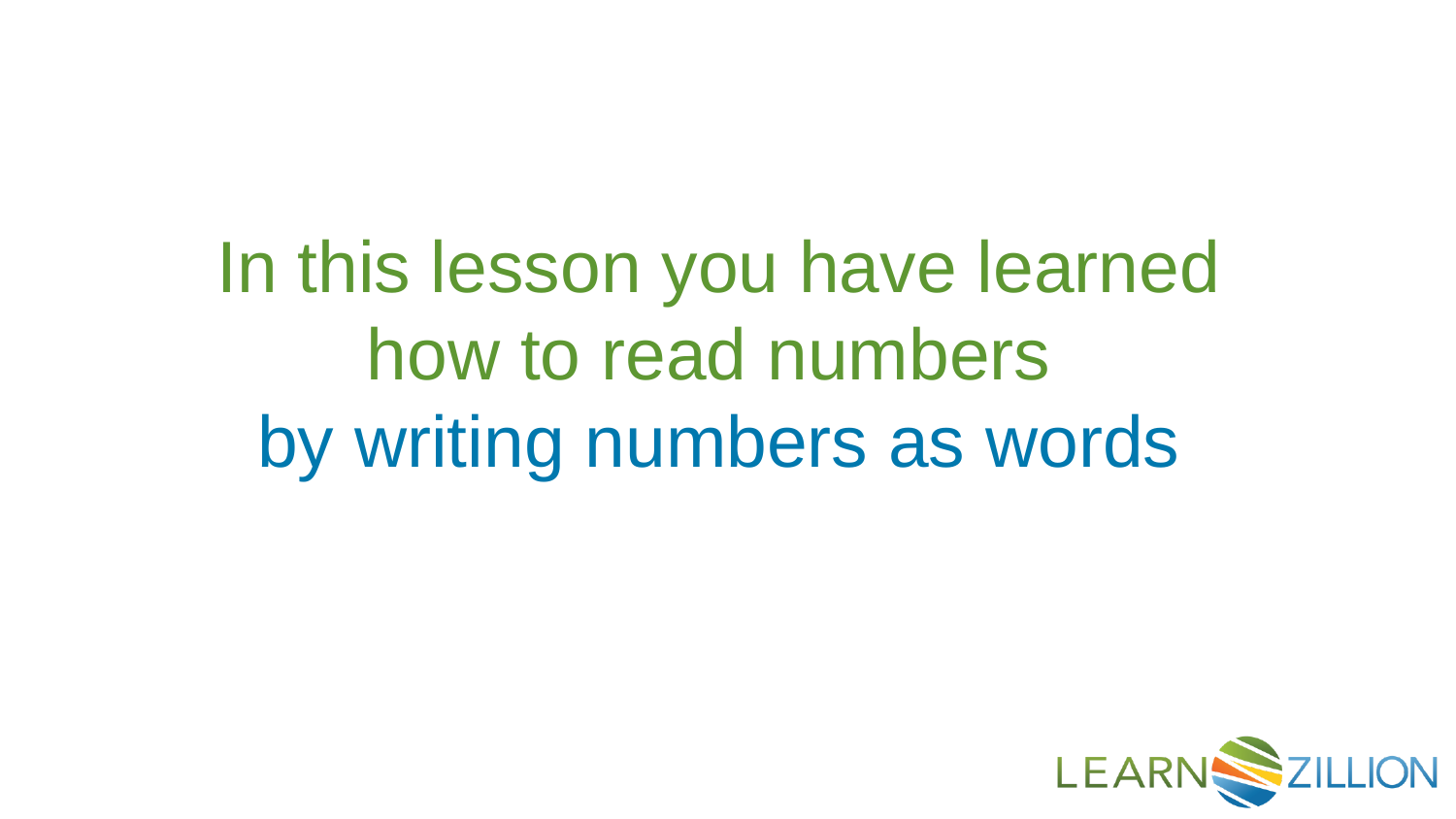

In this lesson you have learned how to read numbers
by writing numbers as words